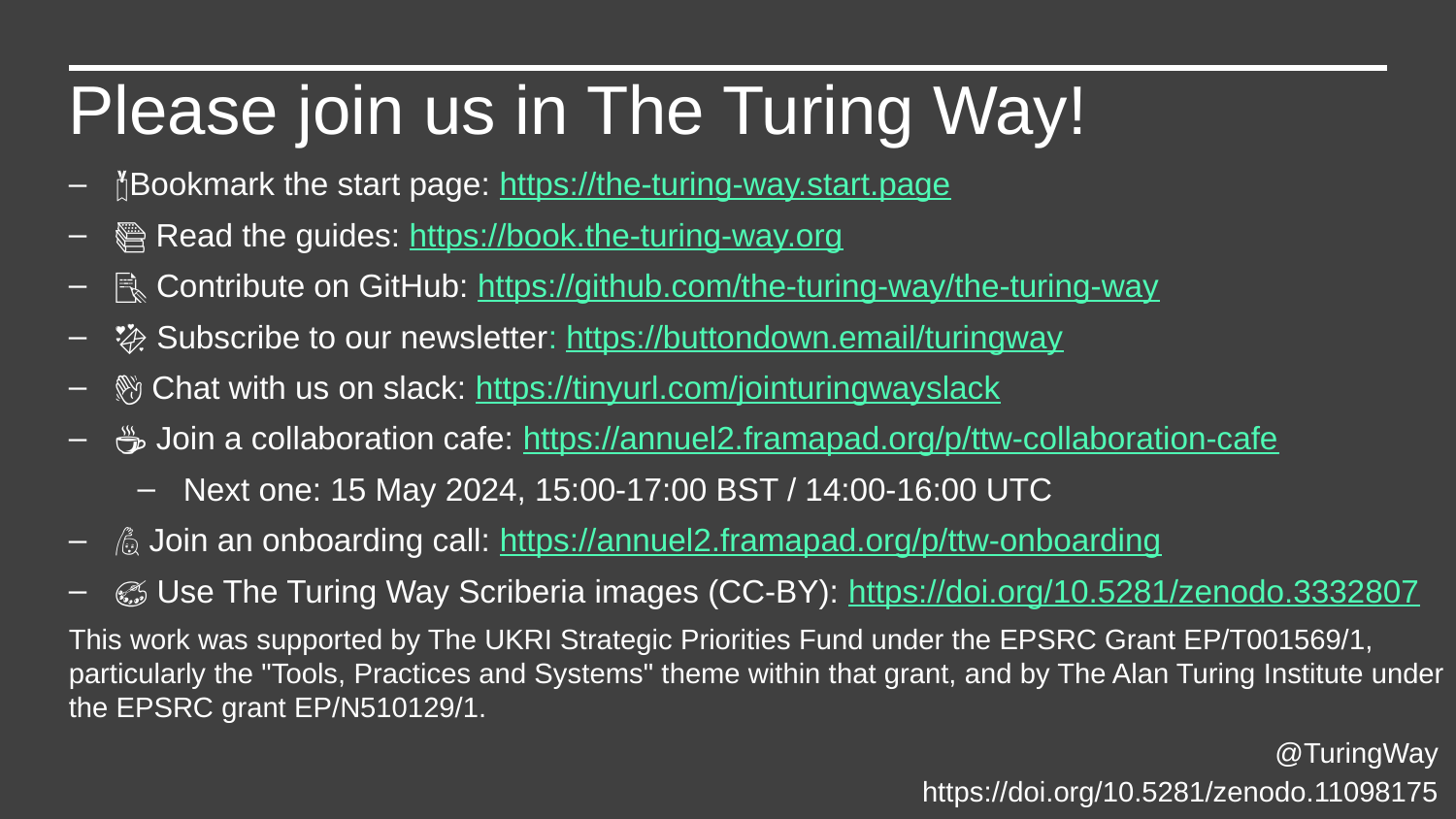

Please join us in The Turing Way!
🔖Bookmark the start page: https://the-turing-way.start.page
📚 Read the guides: https://book.the-turing-way.org
📝 Contribute on GitHub: https://github.com/the-turing-way/the-turing-way
💌 Subscribe to our newsletter: https://buttondown.email/turingway
👋 Chat with us on slack: https://tinyurl.com/jointuringwayslack
☕ Join a collaboration cafe: https://annuel2.framapad.org/p/ttw-collaboration-cafe
Next one: 15 May 2024, 15:00-17:00 BST / 14:00-16:00 UTC
🙋 Join an onboarding call: https://annuel2.framapad.org/p/ttw-onboarding
🎨 Use The Turing Way Scriberia images (CC-BY): https://doi.org/10.5281/zenodo.3332807
This work was supported by The UKRI Strategic Priorities Fund under the EPSRC Grant EP/T001569/1, particularly the "Tools, Practices and Systems" theme within that grant, and by The Alan Turing Institute under the EPSRC grant EP/N510129/1.
@TuringWay
https://doi.org/10.5281/zenodo.11098175